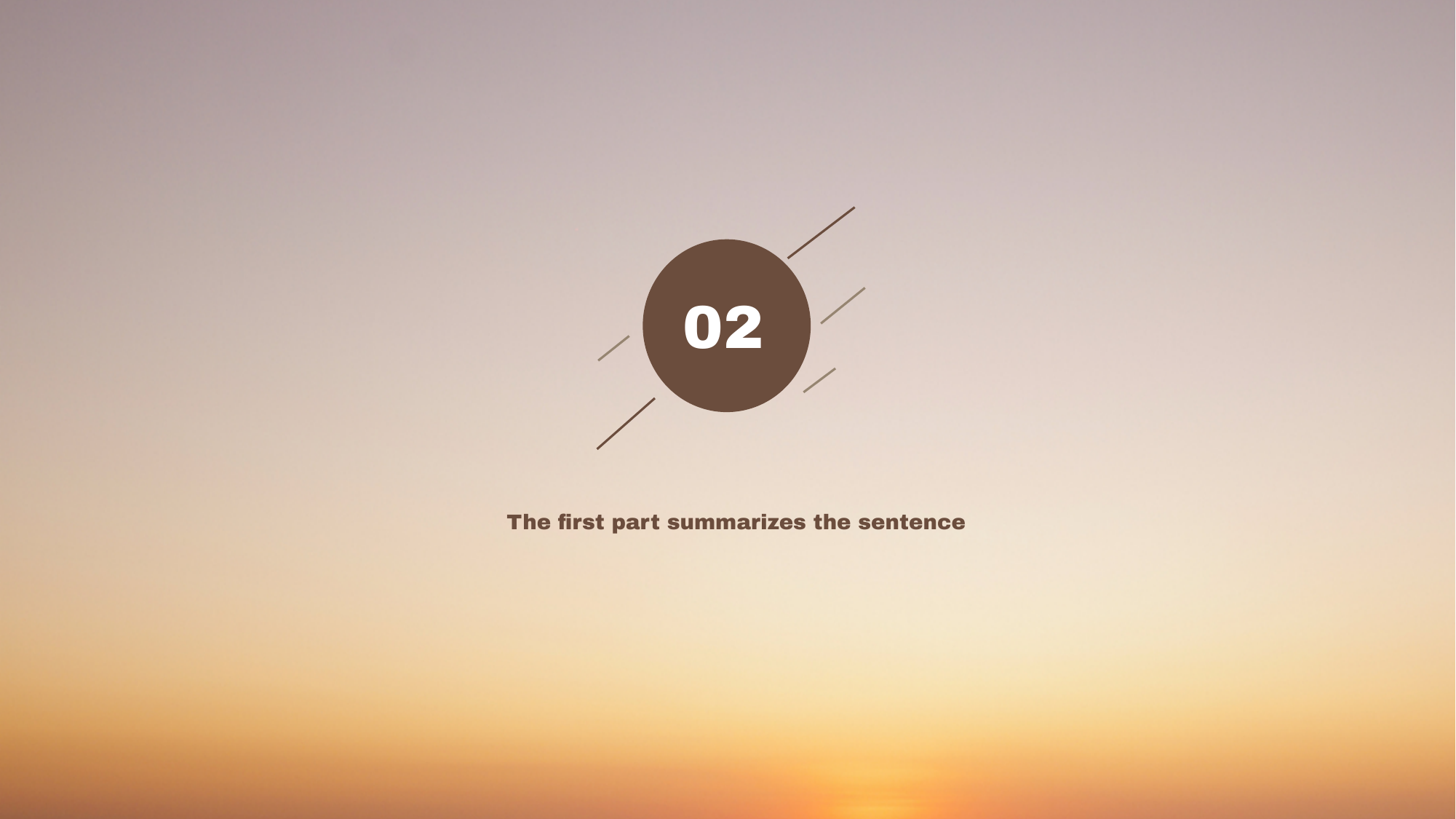

02
The first part summarizes the sentence